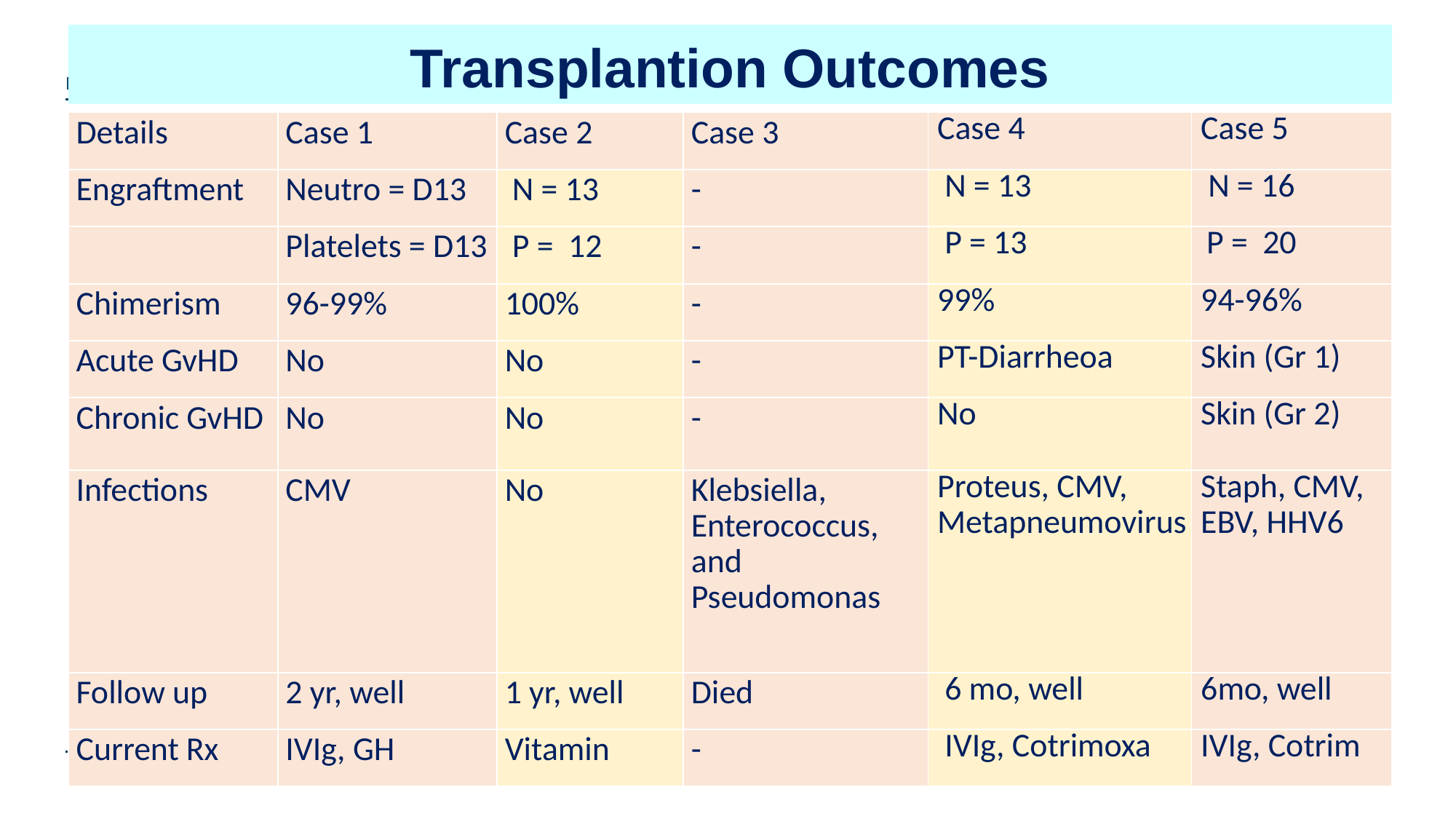

Transplantion Outcomes
| Details | Case 1 | Case 2 | Case 3 | Case 4 | Case 5 |
| --- | --- | --- | --- | --- | --- |
| Engraftment | Neutro = D13 | N = 13 | - | N = 13 | N = 16 |
|  | Platelets = D13 | P = 12 | - | P = 13 | P = 20 |
| Chimerism | 96-99% | 100% | - | 99% | 94-96% |
| Acute GvHD | No | No | - | PT-Diarrheoa | Skin (Gr 1) |
| Chronic GvHD | No | No | - | No | Skin (Gr 2) |
| Infections | CMV | No | Klebsiella, Enterococcus, and Pseudomonas | Proteus, CMV, Metapneumovirus | Staph, CMV, EBV, HHV6 |
| Follow up | 2 yr, well | 1 yr, well | Died | 6 mo, well | 6mo, well |
| Current Rx | IVIg, GH | Vitamin | - | IVIg, Cotrimoxa | IVIg, Cotrim |